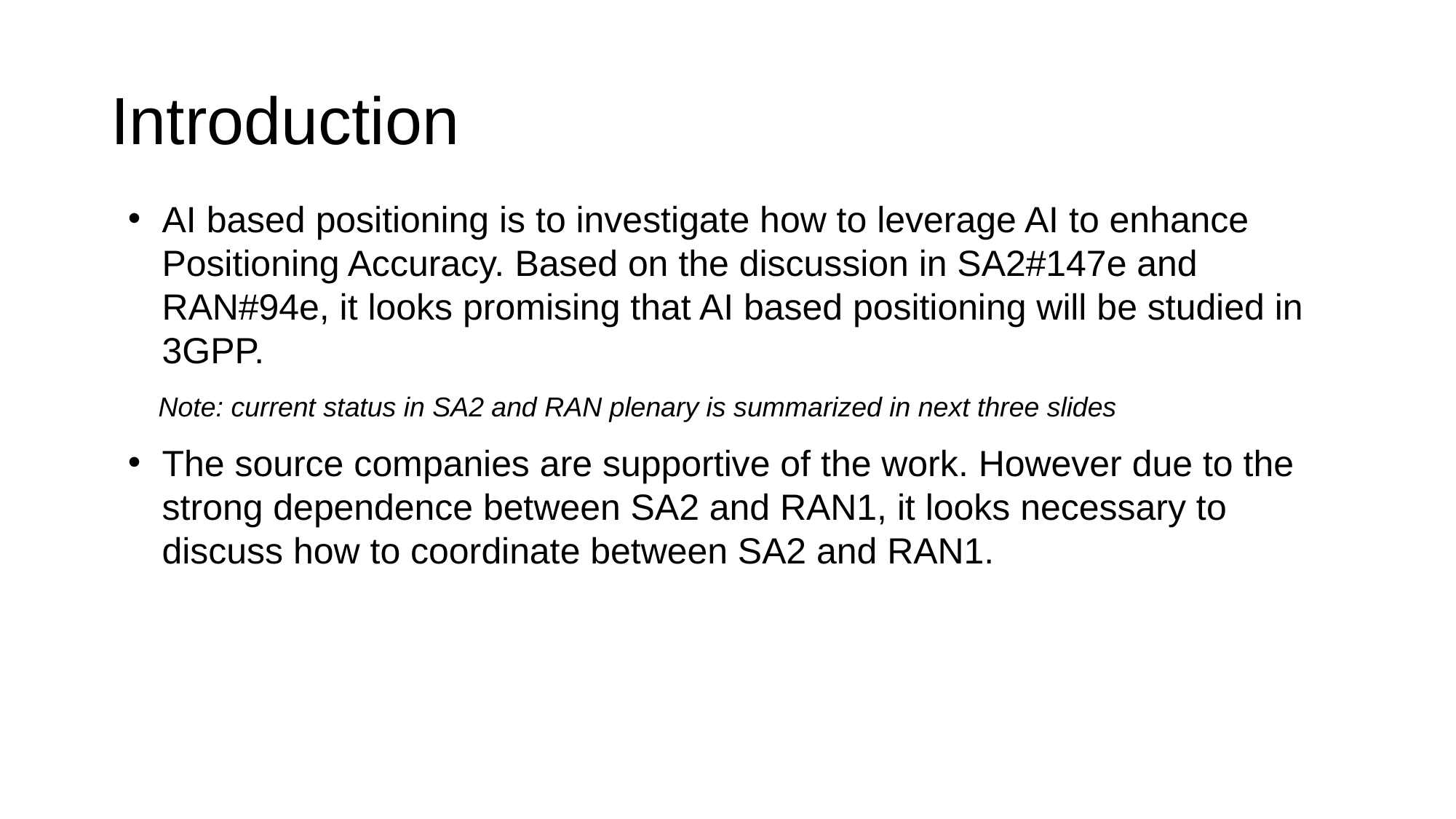

# Introduction
AI based positioning is to investigate how to leverage AI to enhance Positioning Accuracy. Based on the discussion in SA2#147e and RAN#94e, it looks promising that AI based positioning will be studied in 3GPP.
    Note: current status in SA2 and RAN plenary is summarized in next three slides
The source companies are supportive of the work. However due to the strong dependence between SA2 and RAN1, it looks necessary to discuss how to coordinate between SA2 and RAN1.